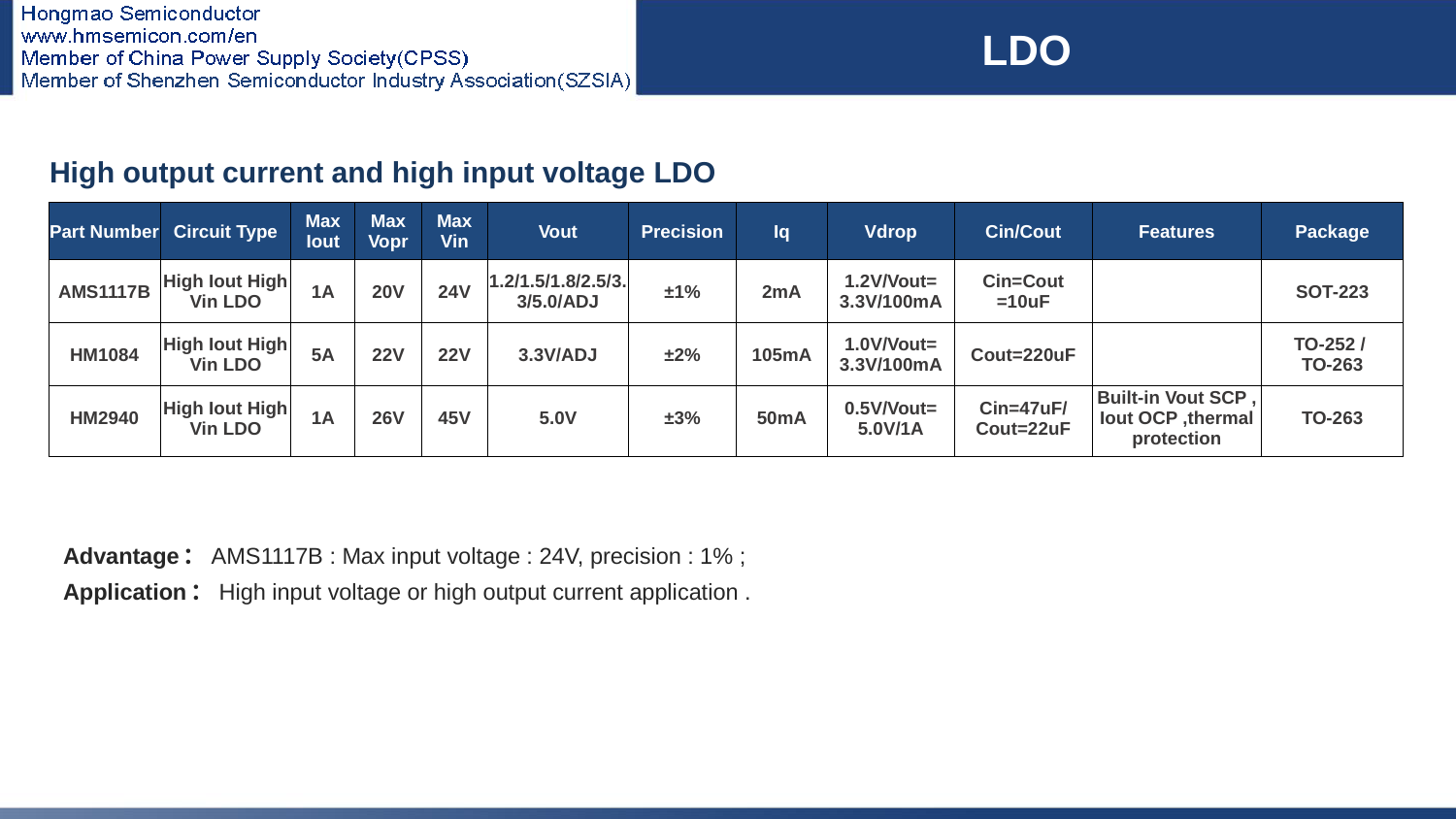

LDO
| High output current and high input voltage LDO |  |  |  |  |  |  |  |  |  |  |  |
| --- | --- | --- | --- | --- | --- | --- | --- | --- | --- | --- | --- |
| Part Number | Circuit Type | Max Iout | Max Vopr | Max Vin | Vout | Precision | Iq | Vdrop | Cin/Cout | Features | Package |
| AMS1117B | High Iout High Vin LDO | 1A | 20V | 24V | 1.2/1.5/1.8/2.5/3.3/5.0/ADJ | ±1% | 2mA | 1.2V/Vout= 3.3V/100mA | Cin=Cout =10uF |  | SOT-223 |
| HM1084 | High Iout High Vin LDO | 5A | 22V | 22V | 3.3V/ADJ | ±2% | 105mA | 1.0V/Vout= 3.3V/100mA | Cout=220uF |  | TO-252 / TO-263 |
| HM2940 | High Iout High Vin LDO | 1A | 26V | 45V | 5.0V | ±3% | 50mA | 0.5V/Vout= 5.0V/1A | Cin=47uF/ Cout=22uF | Built-in Vout SCP , Iout OCP ,thermal protection | TO-263 |
# LDO

Advantage：AMS1117B : Max input voltage : 24V, precision : 1% ;
Application：High input voltage or high output current application .